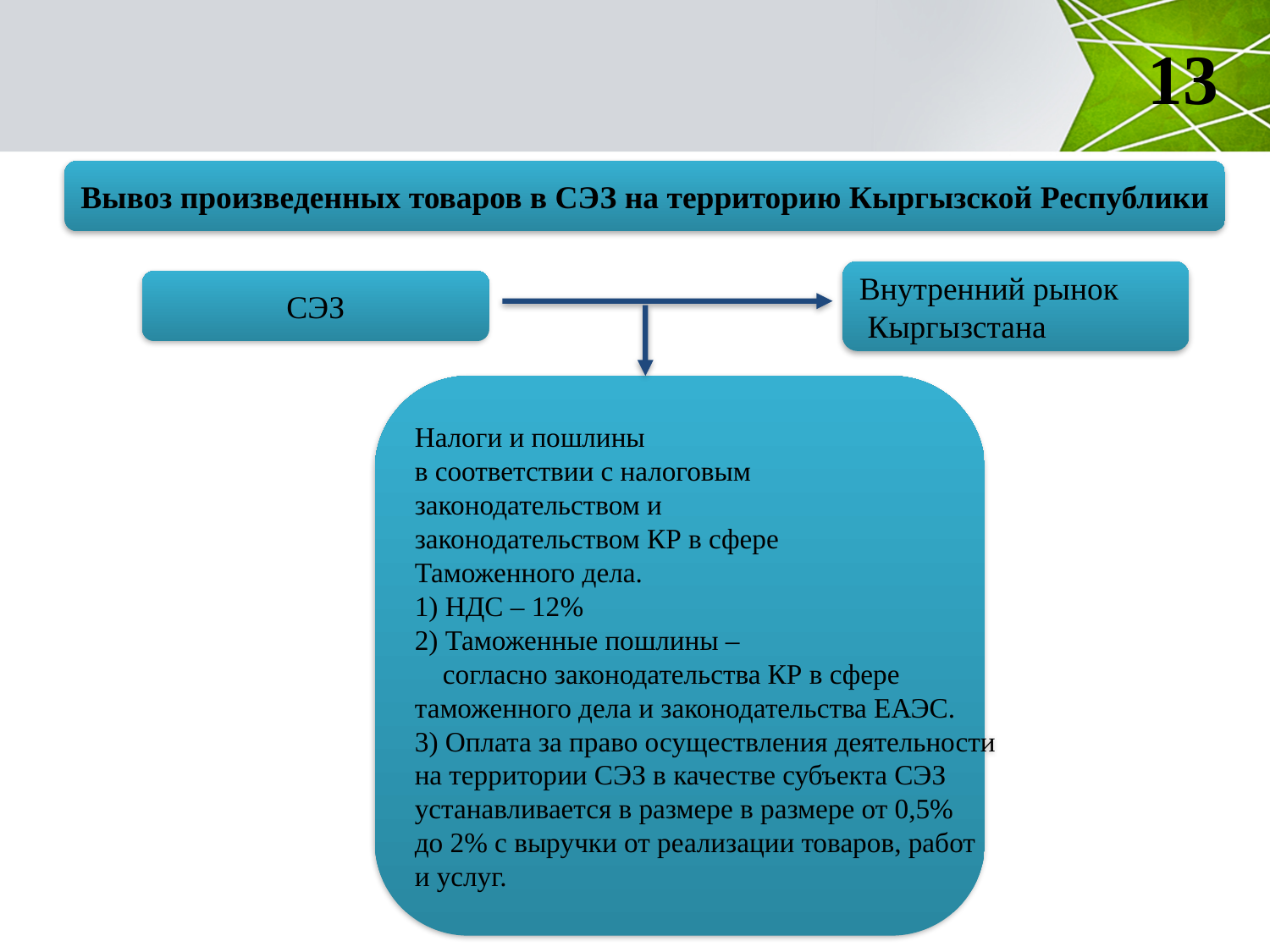

#
13
Вывоз произведенных товаров в СЭЗ на территорию Кыргызской Республики

Внутренний рынок
 Кыргызстана
СЭЗ

Налоги и пошлины
в соответствии с налоговым
законодательством и
законодательством КР в сфере
Таможенного дела.
1) НДС – 12%
2) Таможенные пошлины –
    согласно законодательства КР в сфере
таможенного дела и законодательства ЕАЭС.
3) Оплата за право осуществления деятельности
на территории СЭЗ в качестве субъекта СЭЗ
устанавливается в размере в размере от 0,5%
до 2% с выручки от реализации товаров, работ
и услуг.